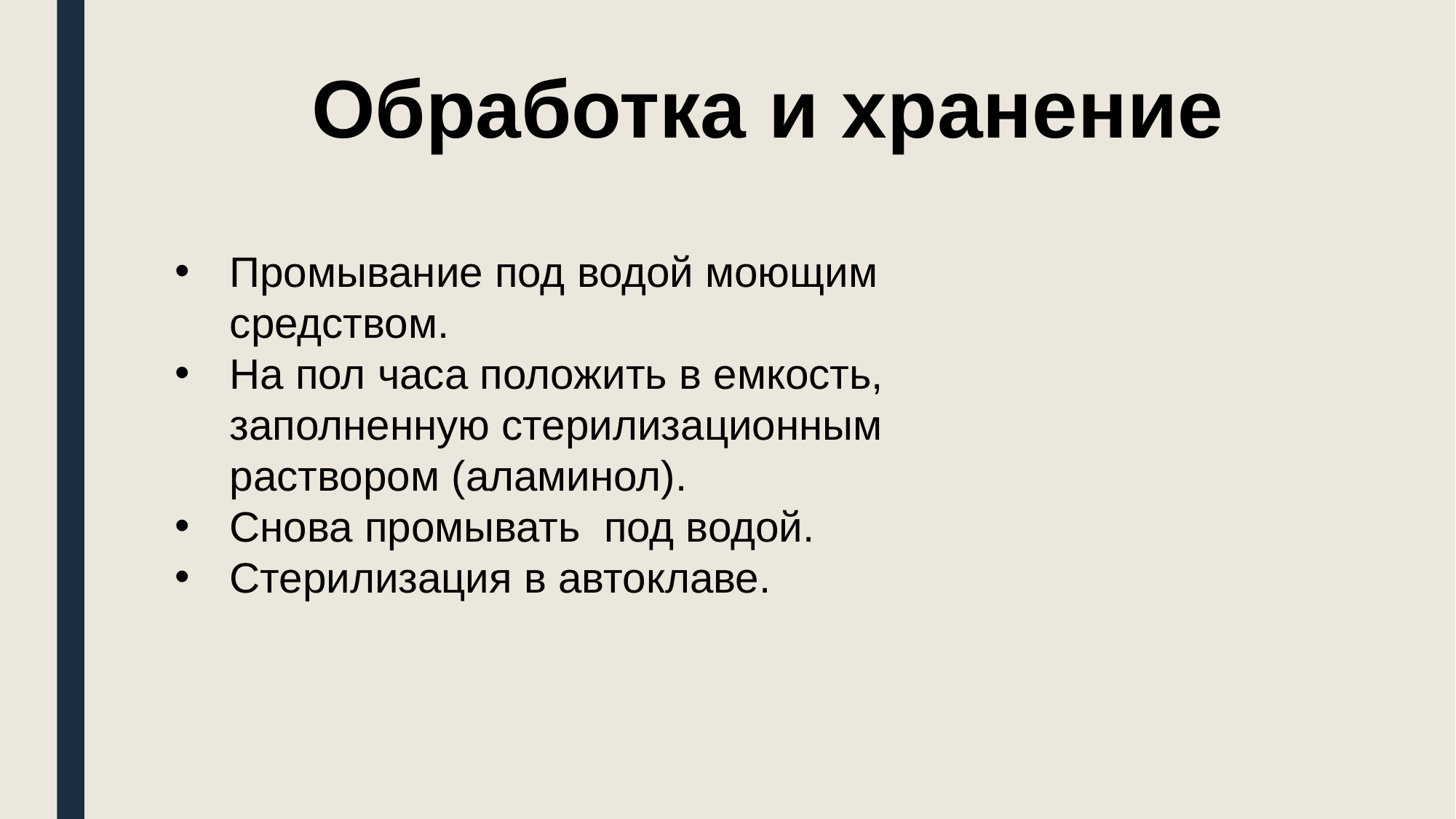

Обработка и хранение
Промывание под водой моющим средством.
На пол часа положить в емкость, заполненную стерилизационным раствором (аламинол).
Снова промывать  под водой.
Стерилизация в автоклаве.